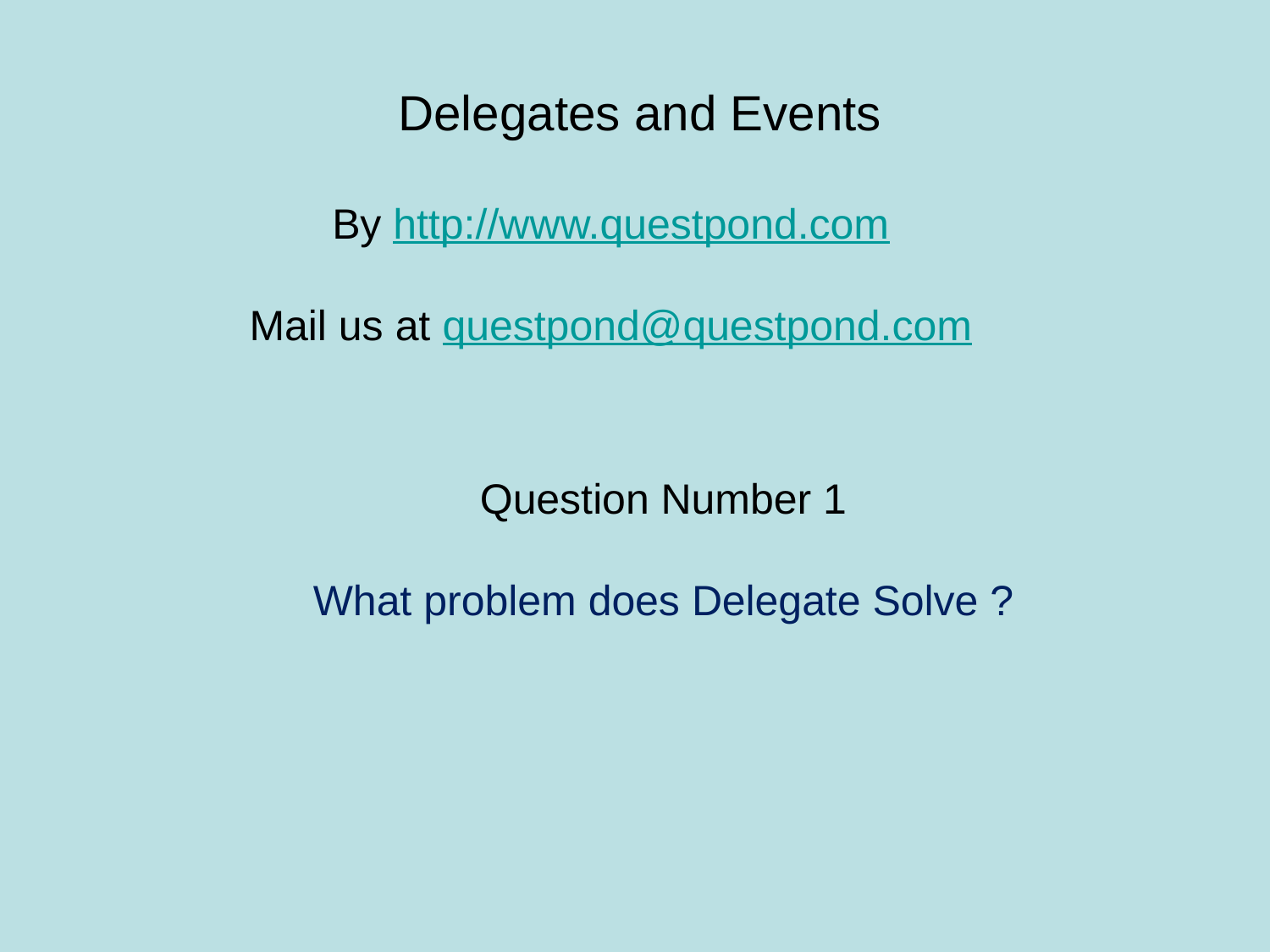

# Delegates and Events
By http://www.questpond.com

Mail us at questpond@questpond.com
Question Number 1

What problem does Delegate Solve ?